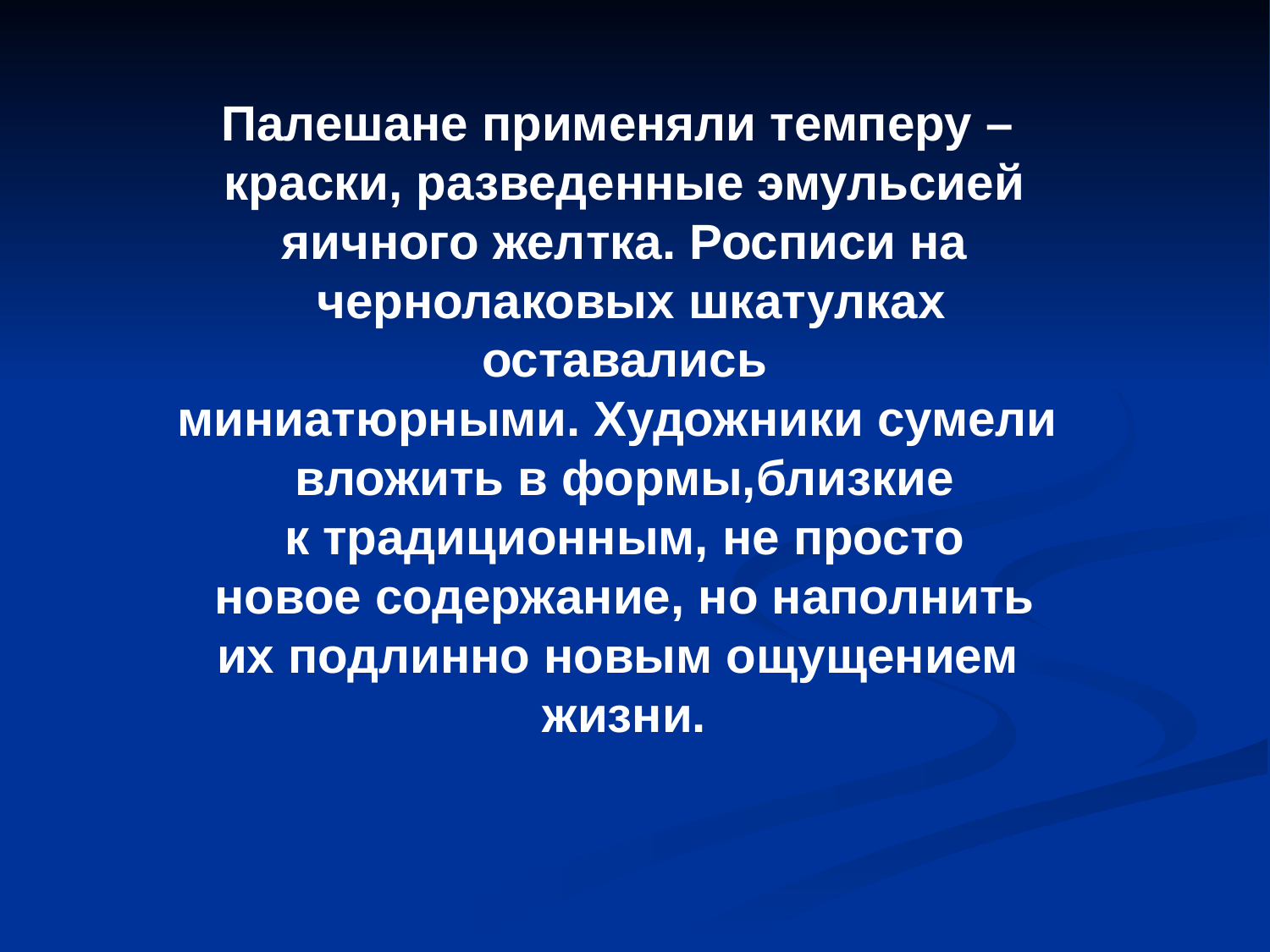

#
Палешане применяли темперу –
краски, разведенные эмульсией
яичного желтка. Росписи на
 чернолаковых шкатулках оставались
миниатюрными. Художники сумели
вложить в формы,близкие
 к традиционным, не просто
новое содержание, но наполнить
их подлинно новым ощущением
жизни.